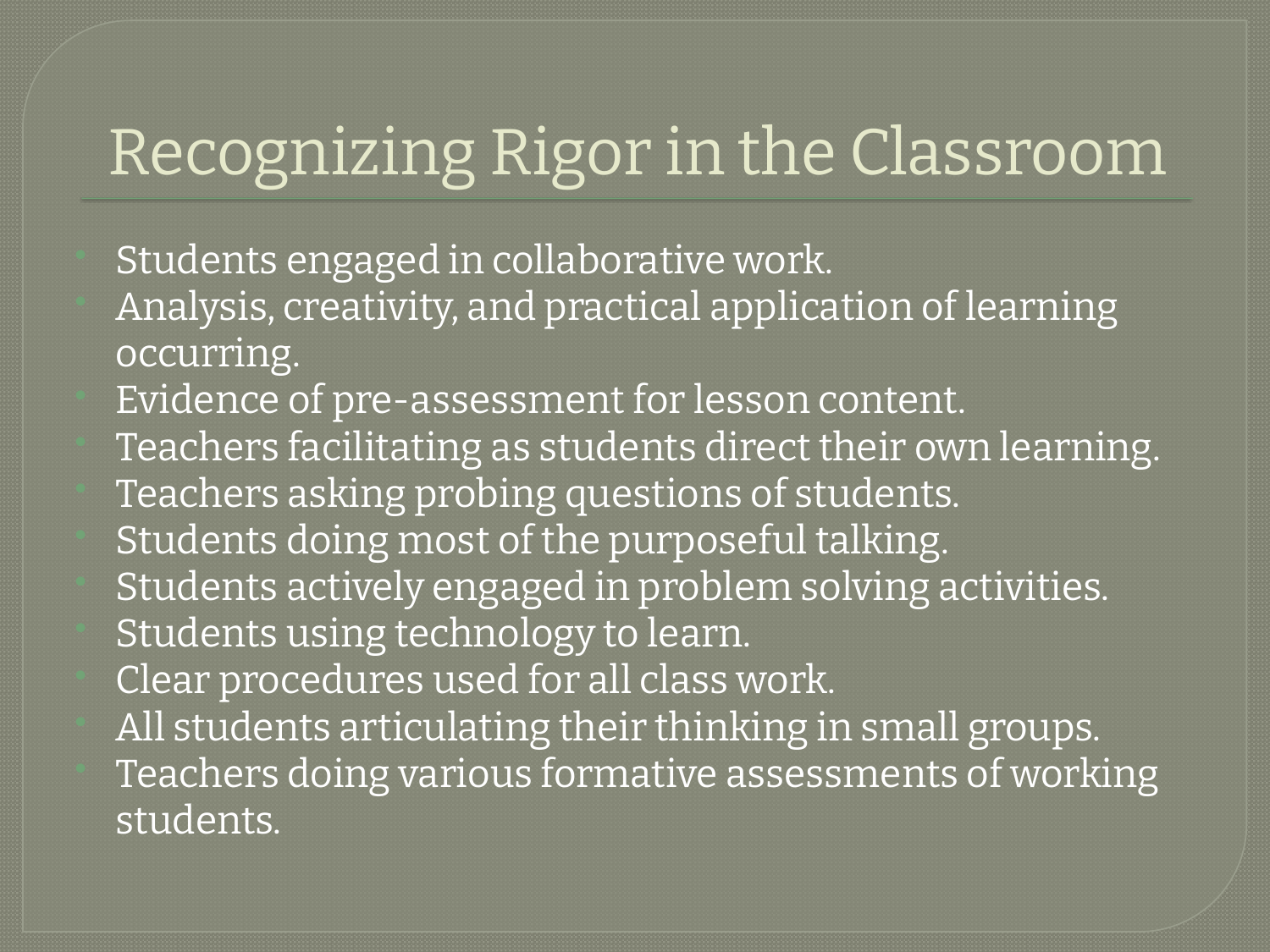

# Recognizing Rigor in the Classroom
Students engaged in collaborative work.
Analysis, creativity, and practical application of learning occurring.
Evidence of pre-assessment for lesson content.
Teachers facilitating as students direct their own learning.
Teachers asking probing questions of students.
Students doing most of the purposeful talking.
Students actively engaged in problem solving activities.
Students using technology to learn.
Clear procedures used for all class work.
All students articulating their thinking in small groups.
Teachers doing various formative assessments of working students.